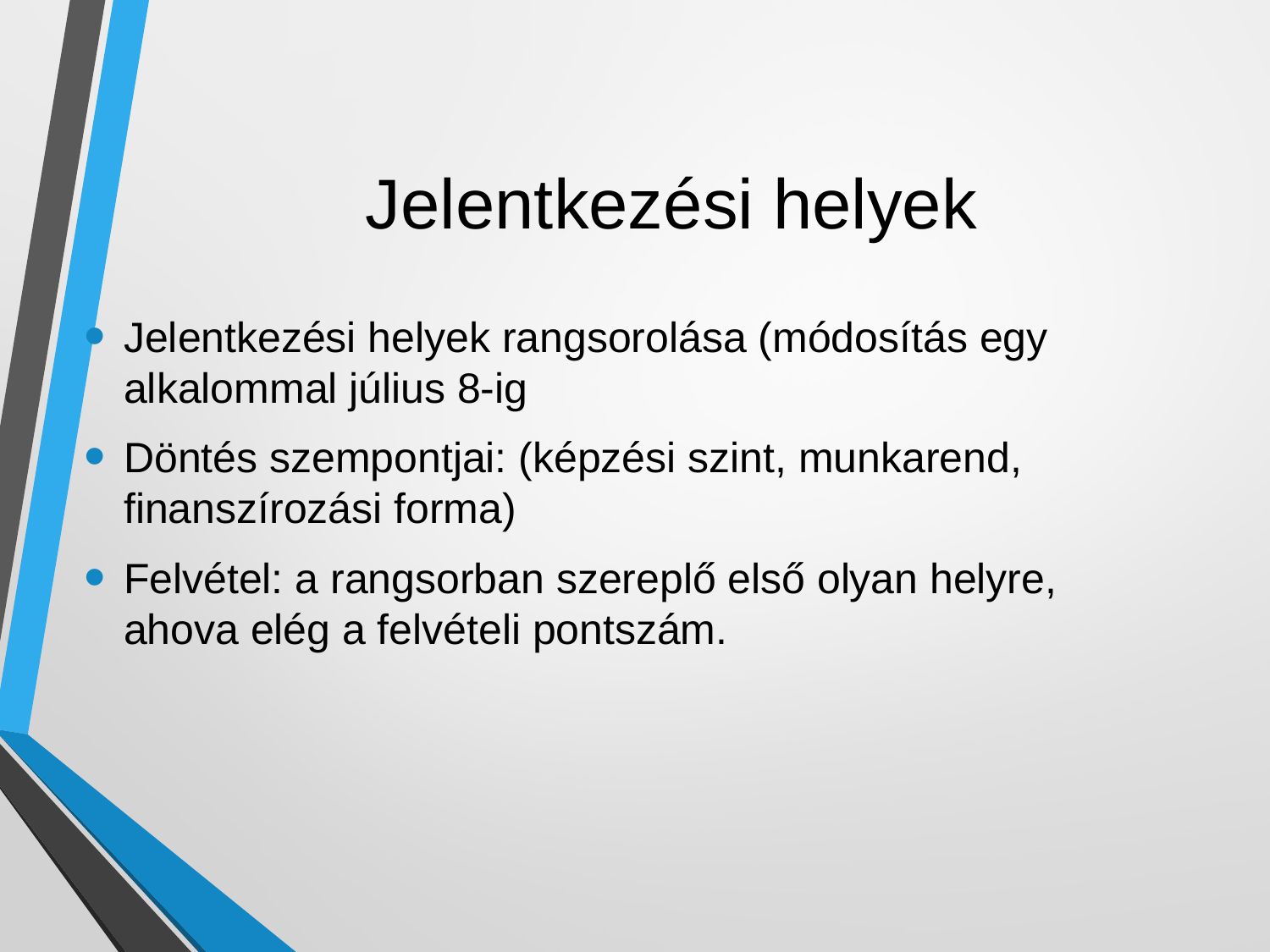

# Jelentkezési helyek
Jelentkezési helyek rangsorolása (módosítás egy alkalommal július 8-ig
Döntés szempontjai: (képzési szint, munkarend, finanszírozási forma)
Felvétel: a rangsorban szereplő első olyan helyre, ahova elég a felvételi pontszám.